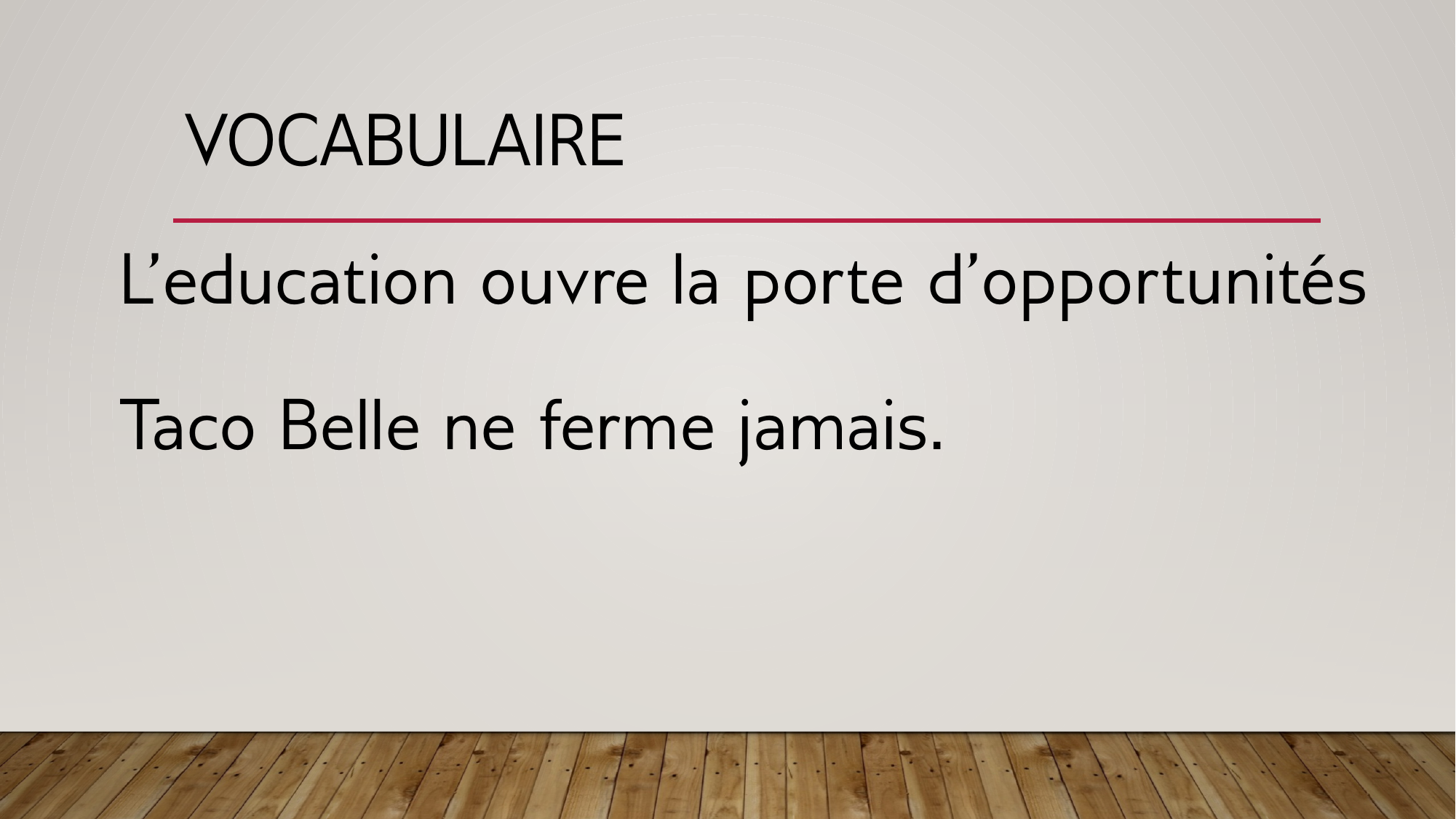

# Vocabulaire
L’education ouvre la porte d’opportunités
Taco Belle ne ferme jamais.